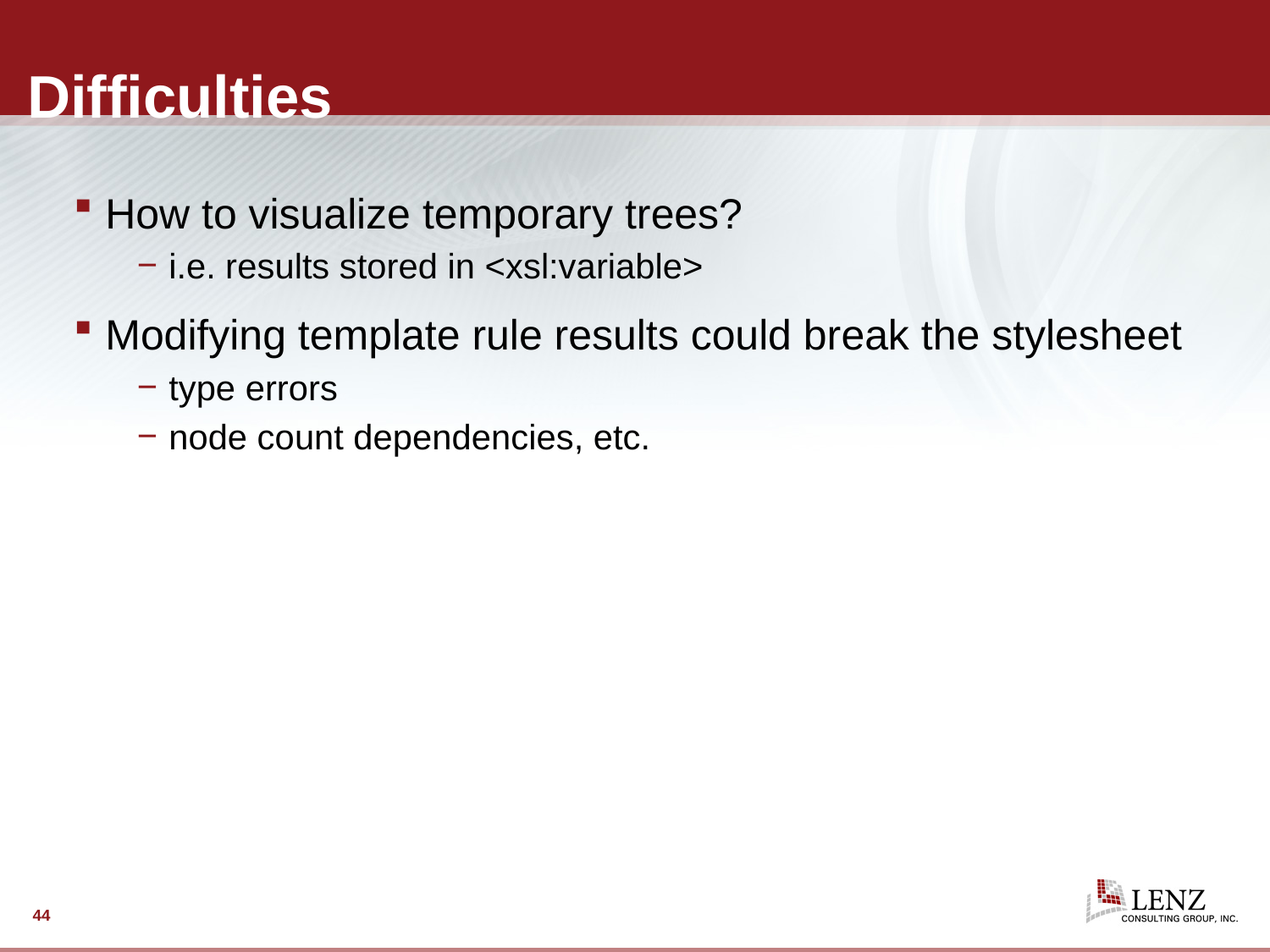

# Difficulties
How to visualize temporary trees?
i.e. results stored in <xsl:variable>
Modifying template rule results could break the stylesheet
type errors
node count dependencies, etc.

44